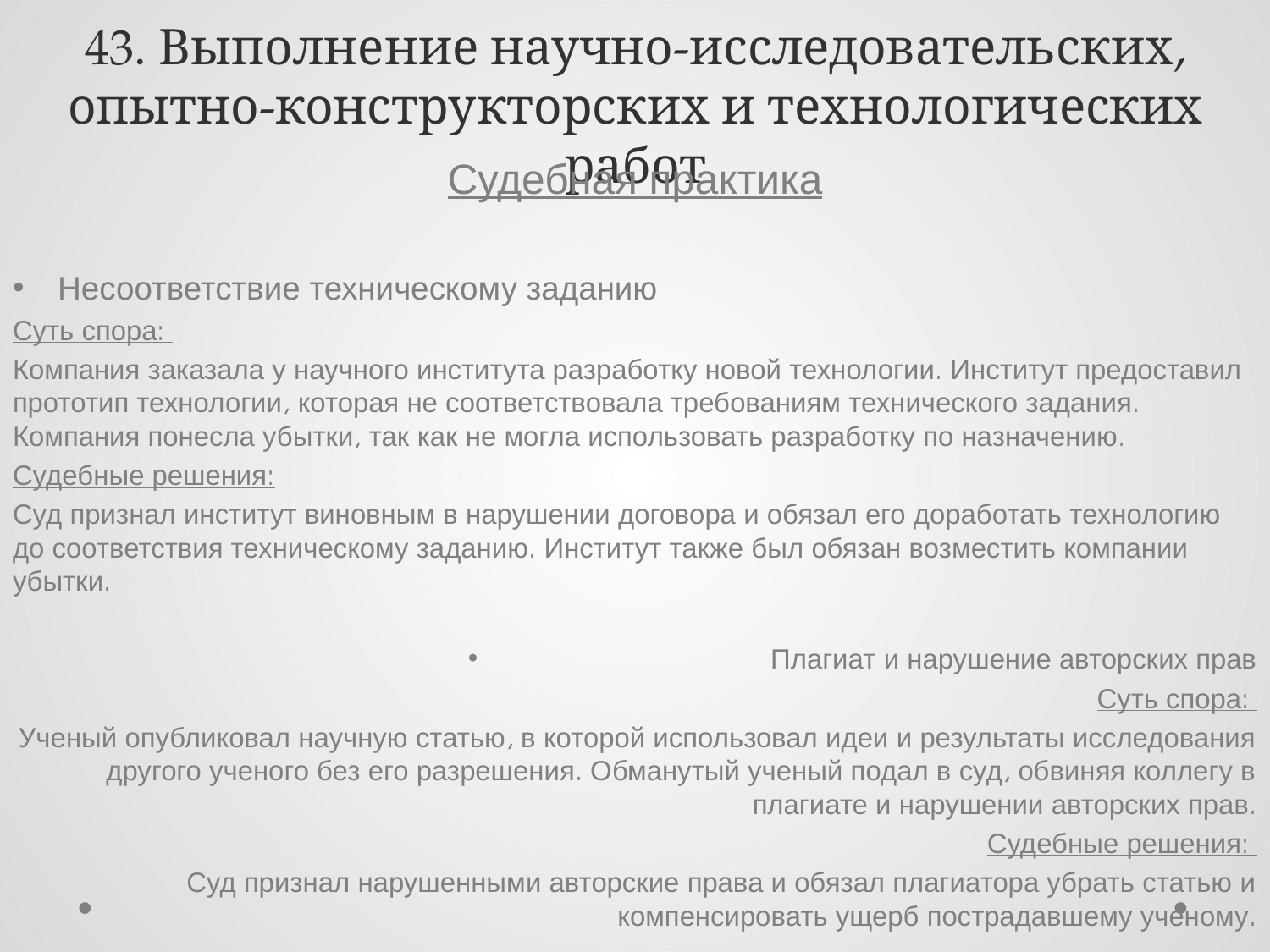

# 43. Выполнение научно-исследовательских, опытно-конструкторских и технологических работ
Судебная практика

Несоответствие техническому заданию
Суть спора:
Компания заказала у научного института разработку новой технологии. Институт предоставил прототип технологии, которая не соответствовала требованиям технического задания. Компания понесла убытки, так как не могла использовать разработку по назначению.
Судебные решения:
Суд признал институт виновным в нарушении договора и обязал его доработать технологию до соответствия техническому заданию. Институт также был обязан возместить компании убытки.

Плагиат и нарушение авторских прав
Суть спора:
Ученый опубликовал научную статью, в которой использовал идеи и результаты исследования другого ученого без его разрешения. Обманутый ученый подал в суд, обвиняя коллегу в плагиате и нарушении авторских прав.
Судебные решения:
Суд признал нарушенными авторские права и обязал плагиатора убрать статью и компенсировать ущерб пострадавшему ученому.